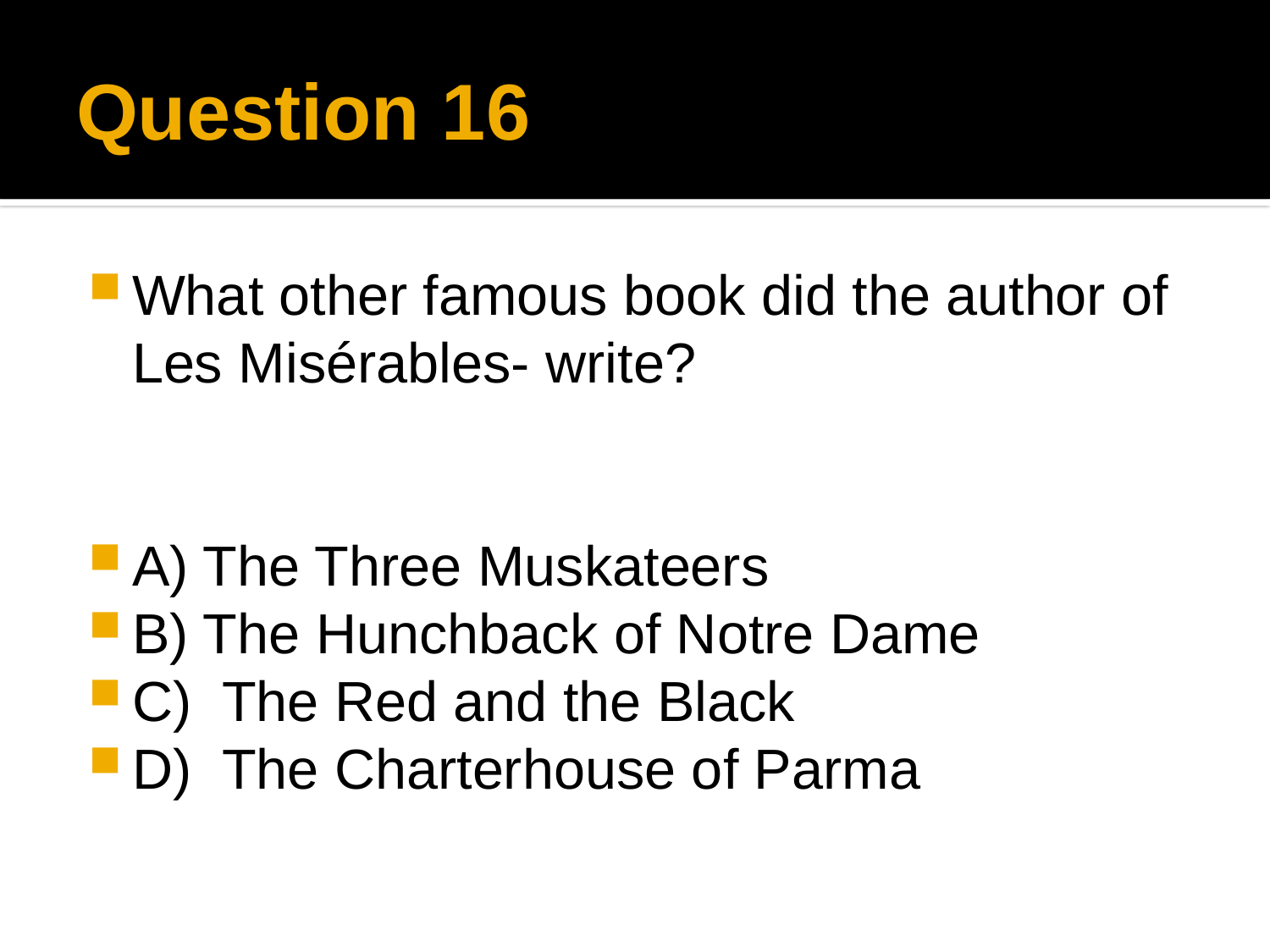

# Question 16
What other famous book did the author of Les Misérables- write?

A) The Three Muskateers
B) The Hunchback of Notre Dame
C)  The Red and the Black
D)  The Charterhouse of Parma